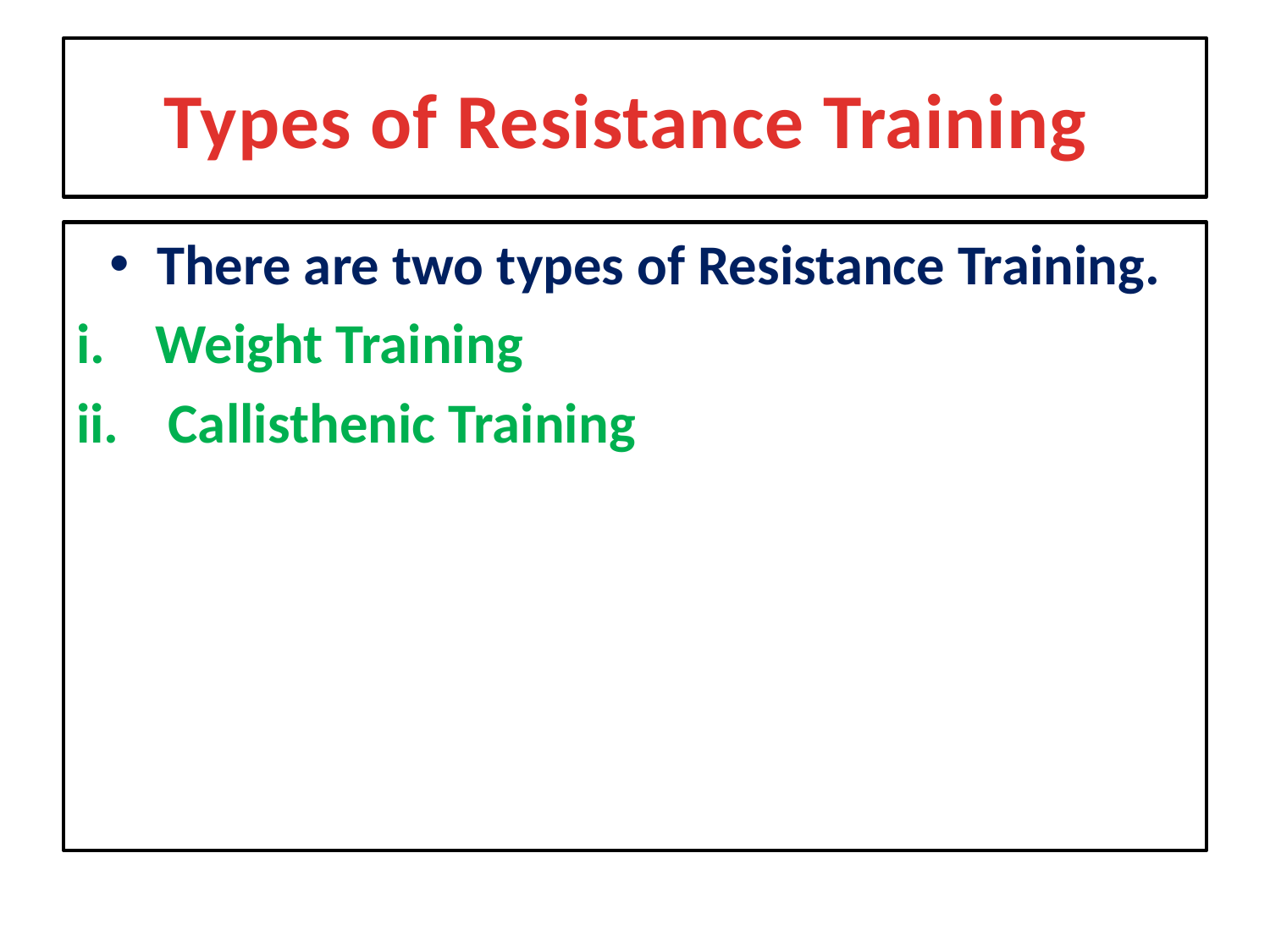

# Types of Resistance Training
There are two types of Resistance Training.
Weight Training
 Callisthenic Training